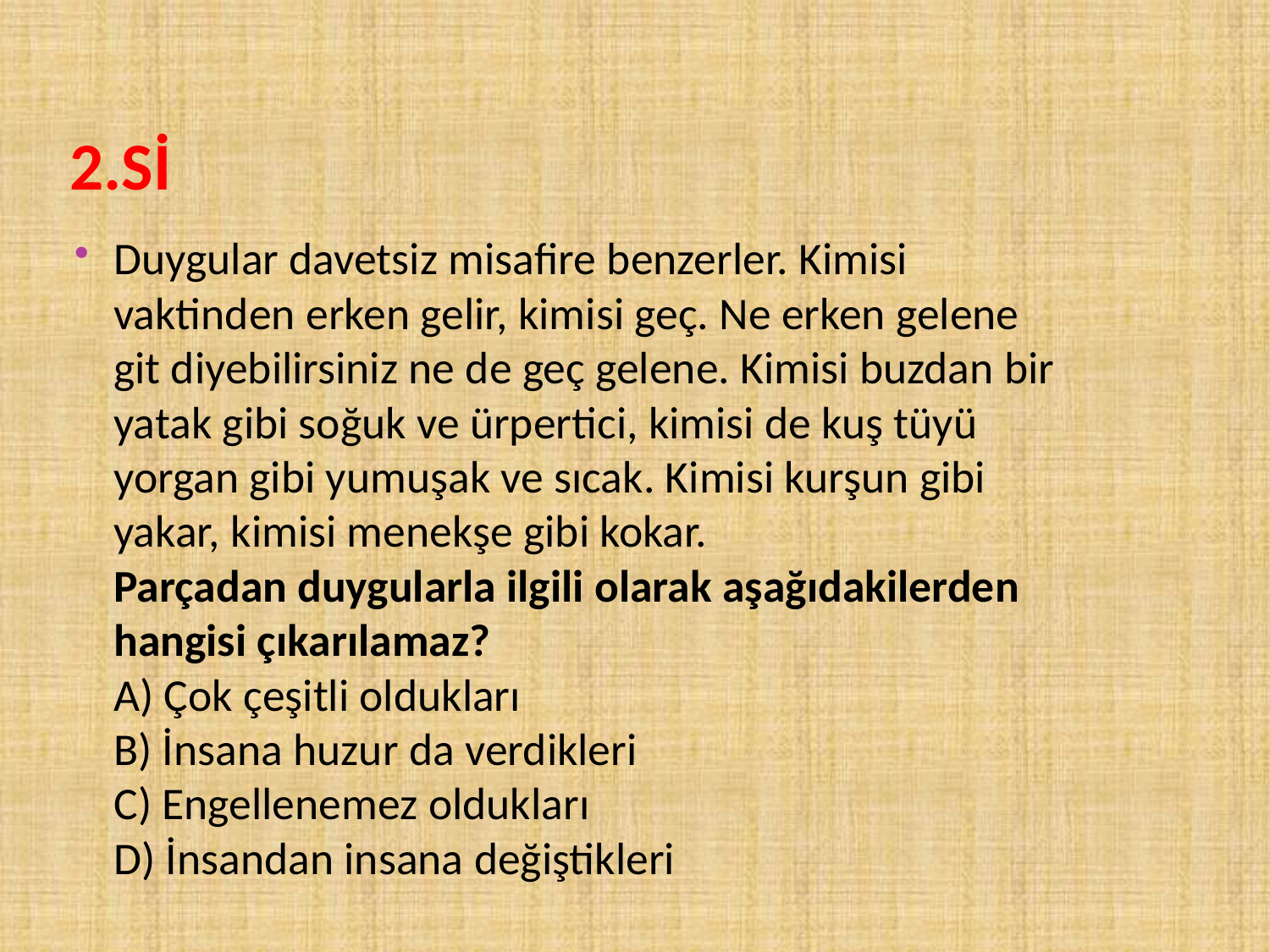

# 2.Sİ
Duygular davetsiz misafire benzerler. Kimisi vaktinden erken gelir, kimisi geç. Ne erken gelene git diyebilirsiniz ne de geç gelene. Kimisi buzdan bir yatak gibi soğuk ve ürpertici, kimisi de kuş tüyü yorgan gibi yumuşak ve sıcak. Kimisi kurşun gibi yakar, kimisi menekşe gibi kokar.
Parçadan duygularla ilgili olarak aşağıdakilerden hangisi çıkarılamaz?
A) Çok çeşitli oldukları
B) İnsana huzur da verdikleri
C) Engellenemez oldukları
D) İnsandan insana değiştikleri